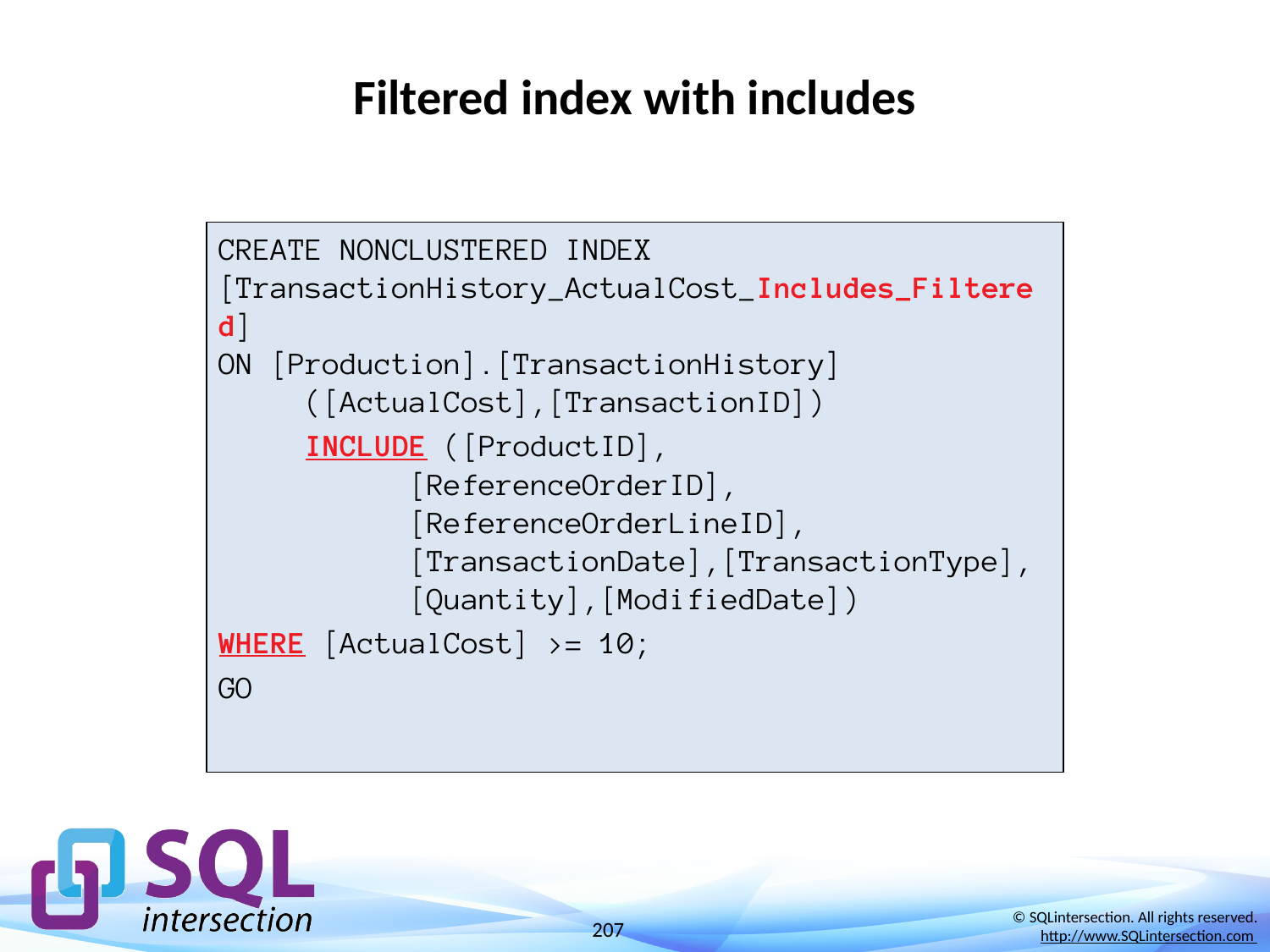

# Filtered index with includes
CREATE NONCLUSTERED INDEX [TransactionHistory_ActualCost_Includes_Filtered]
ON [Production].[TransactionHistory]
     ([ActualCost],[TransactionID])
     INCLUDE ([ProductID],
           [ReferenceOrderID],
           [ReferenceOrderLineID],
           [TransactionDate],[TransactionType],
           [Quantity],[ModifiedDate])
WHERE [ActualCost] >= 10;
GO